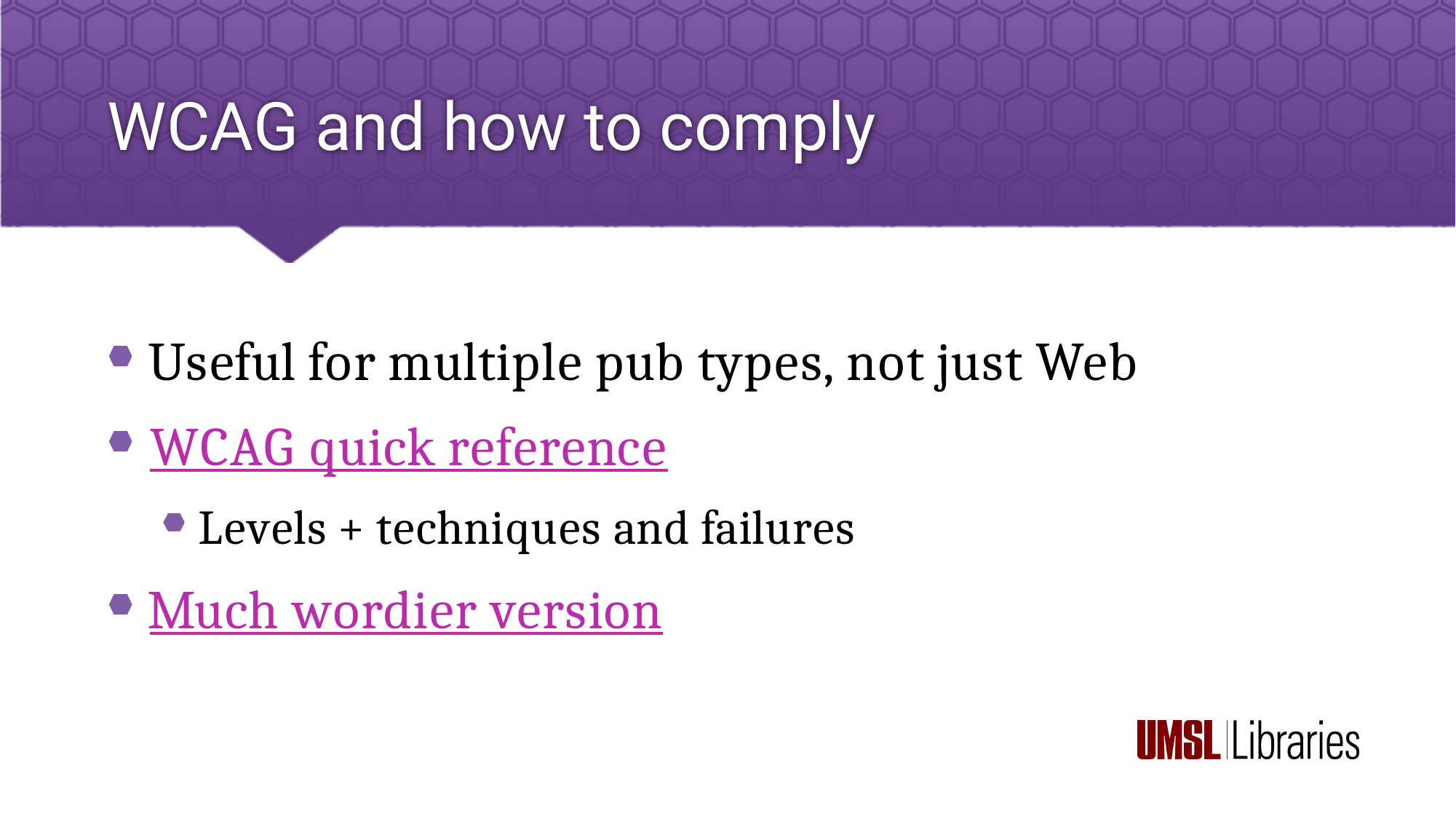

# WCAG and how to comply
Useful for multiple pub types, not just Web
WCAG quick reference
Levels + techniques and failures
Much wordier version